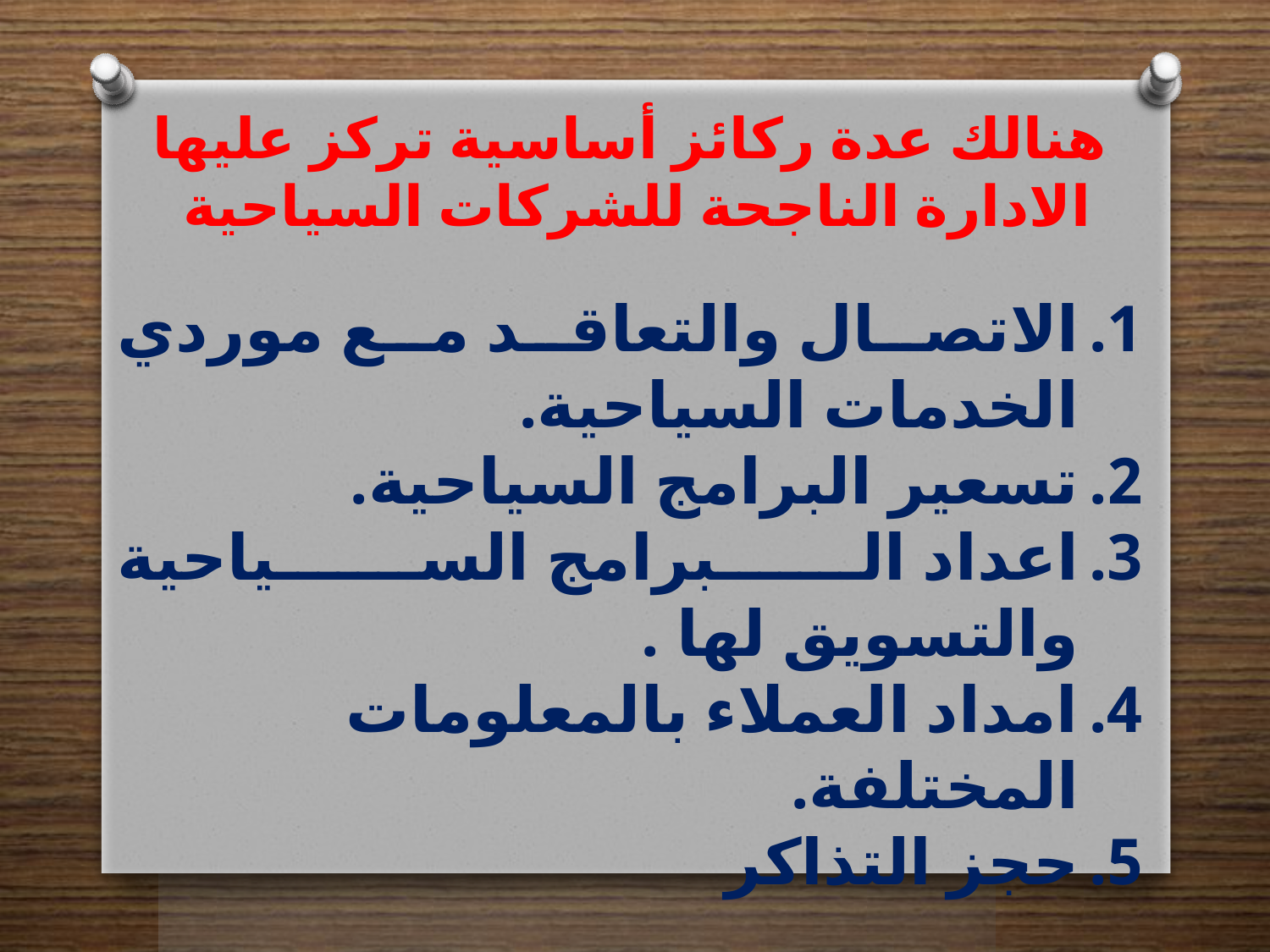

هنالك عدة ركائز أساسية تركز عليها الادارة الناجحة للشركات السياحية

الاتصال والتعاقد مع موردي الخدمات السياحية.
تسعير البرامج السياحية.
اعداد البرامج السياحية والتسويق لها .
امداد العملاء بالمعلومات المختلفة.
حجز التذاكر